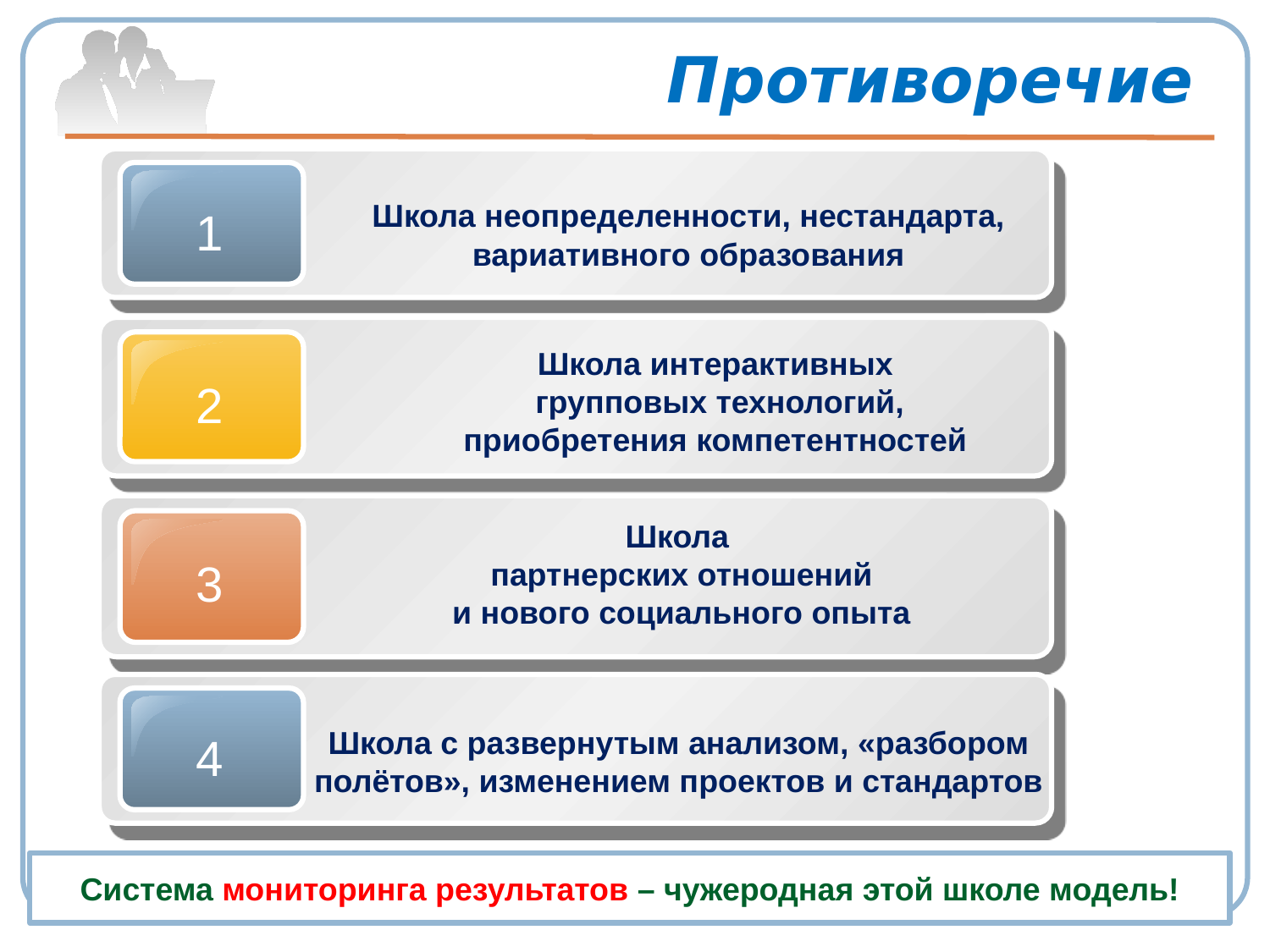

# Противоречие

1
Школа неопределенности, нестандарта, вариативного образования

2
Школа интерактивных
 групповых технологий,
приобретения компетентностей

Школа
партнерских отношений
и нового социального опыта

3

4
Школа с развернутым анализом, «разбором полётов», изменением проектов и стандартов
Система мониторинга результатов – чужеродная этой школе модель!